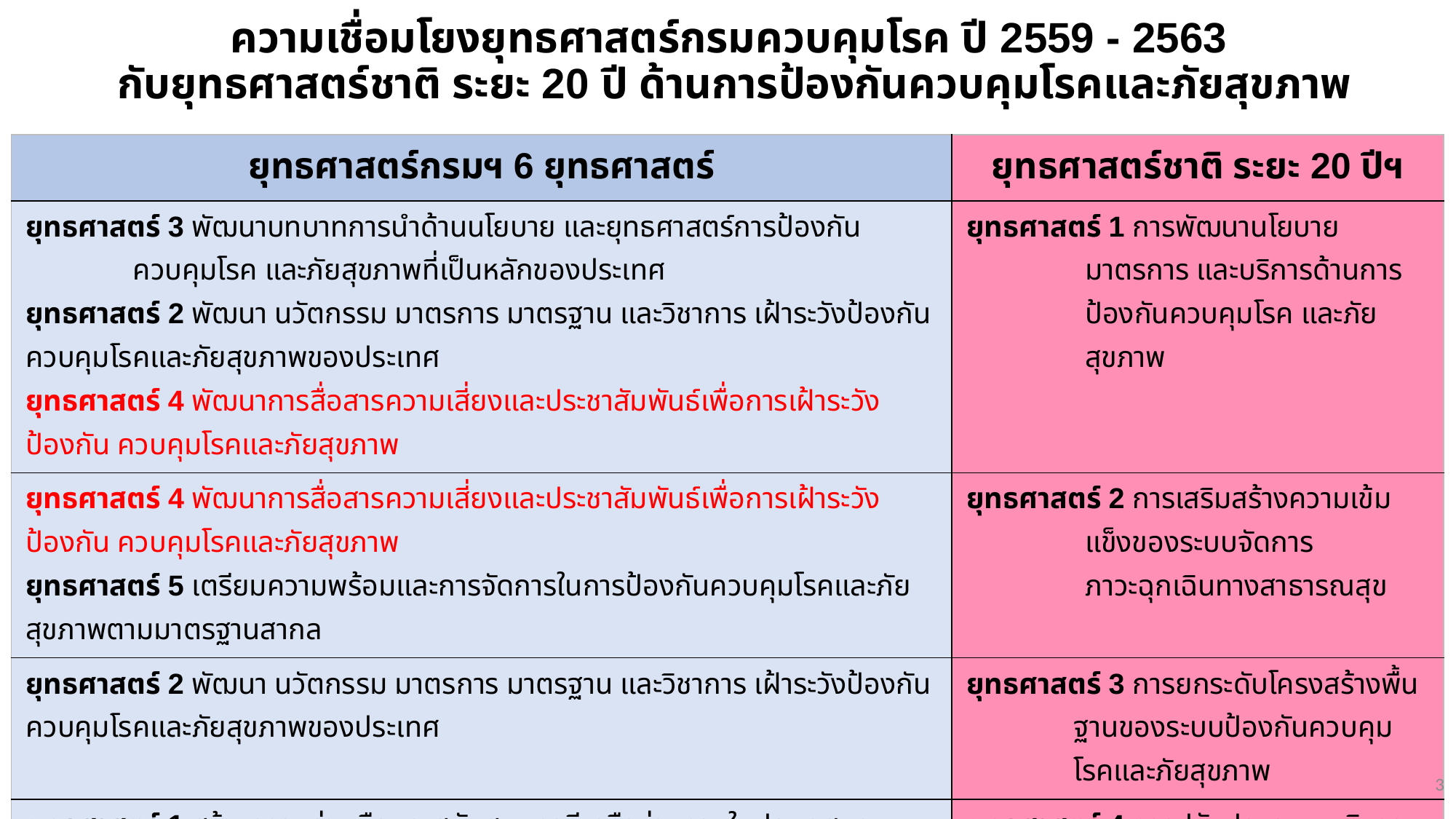

# ความเชื่อมโยงยุทธศาสตร์กรมควบคุมโรค ปี 2559 - 2563 กับยุทธศาสตร์ชาติ ระยะ 20 ปี ด้านการป้องกันควบคุมโรคและภัยสุขภาพ
| ยุทธศาสตร์กรมฯ 6 ยุทธศาสตร์ | ยุทธศาสตร์ชาติ ระยะ 20 ปีฯ |
| --- | --- |
| ยุทธศาสตร์ 3 พัฒนาบทบาทการนำด้านนโยบาย และยุทธศาสตร์การป้องกันควบคุมโรค และภัยสุขภาพที่เป็นหลักของประเทศ ยุทธศาสตร์ 2 พัฒนา นวัตกรรม มาตรการ มาตรฐาน และวิชาการ เฝ้าระวังป้องกันควบคุมโรคและภัยสุขภาพของประเทศ ยุทธศาสตร์ 4 พัฒนาการสื่อสารความเสี่ยงและประชาสัมพันธ์เพื่อการเฝ้าระวัง ป้องกัน ควบคุมโรคและภัยสุขภาพ | ยุทธศาสตร์ 1 การพัฒนานโยบาย มาตรการ และบริการด้านการป้องกันควบคุมโรค และภัยสุขภาพ |
| ยุทธศาสตร์ 4 พัฒนาการสื่อสารความเสี่ยงและประชาสัมพันธ์เพื่อการเฝ้าระวัง ป้องกัน ควบคุมโรคและภัยสุขภาพ ยุทธศาสตร์ 5 เตรียมความพร้อมและการจัดการในการป้องกันควบคุมโรคและภัยสุขภาพตามมาตรฐานสากล | ยุทธศาสตร์ 2 การเสริมสร้างความเข้มแข็งของระบบจัดการภาวะฉุกเฉินทางสาธารณสุข |
| ยุทธศาสตร์ 2 พัฒนา นวัตกรรม มาตรการ มาตรฐาน และวิชาการ เฝ้าระวังป้องกันควบคุมโรคและภัยสุขภาพของประเทศ | ยุทธศาสตร์ 3 การยกระดับโครงสร้างพื้นฐานของระบบป้องกันควบคุมโรคและภัยสุขภาพ |
| ยุทธศาสตร์ 1 สร้างความร่วมมือและสนับสนุนภาคีเครือข่ายภายในประเทศและนานาชาติ ยุทธศาสตร์ 3 พัฒนาบทบาทการนำด้านนโยบาย และยุทธศาสตร์การป้องกันควบคุมโรค และภัยสุขภาพที่เป็นหลักของประเทศ ยุทธศาสตร์ 6 บริหารจัดการองค์การแนวใหม่ | ยุทธศาสตร์ 4 การปรับปรุงระบบบริหารจัดการและการพัฒนาความร่วมมือ |
| ยุทธศาสตร์ 6 บริหารจัดการองค์การแนวใหม่ | ยุทธศาสตร์ 5 การพัฒนากำลังคนด้านการป้องกันควบคุมโรคและภัยสุขภาพ |
3